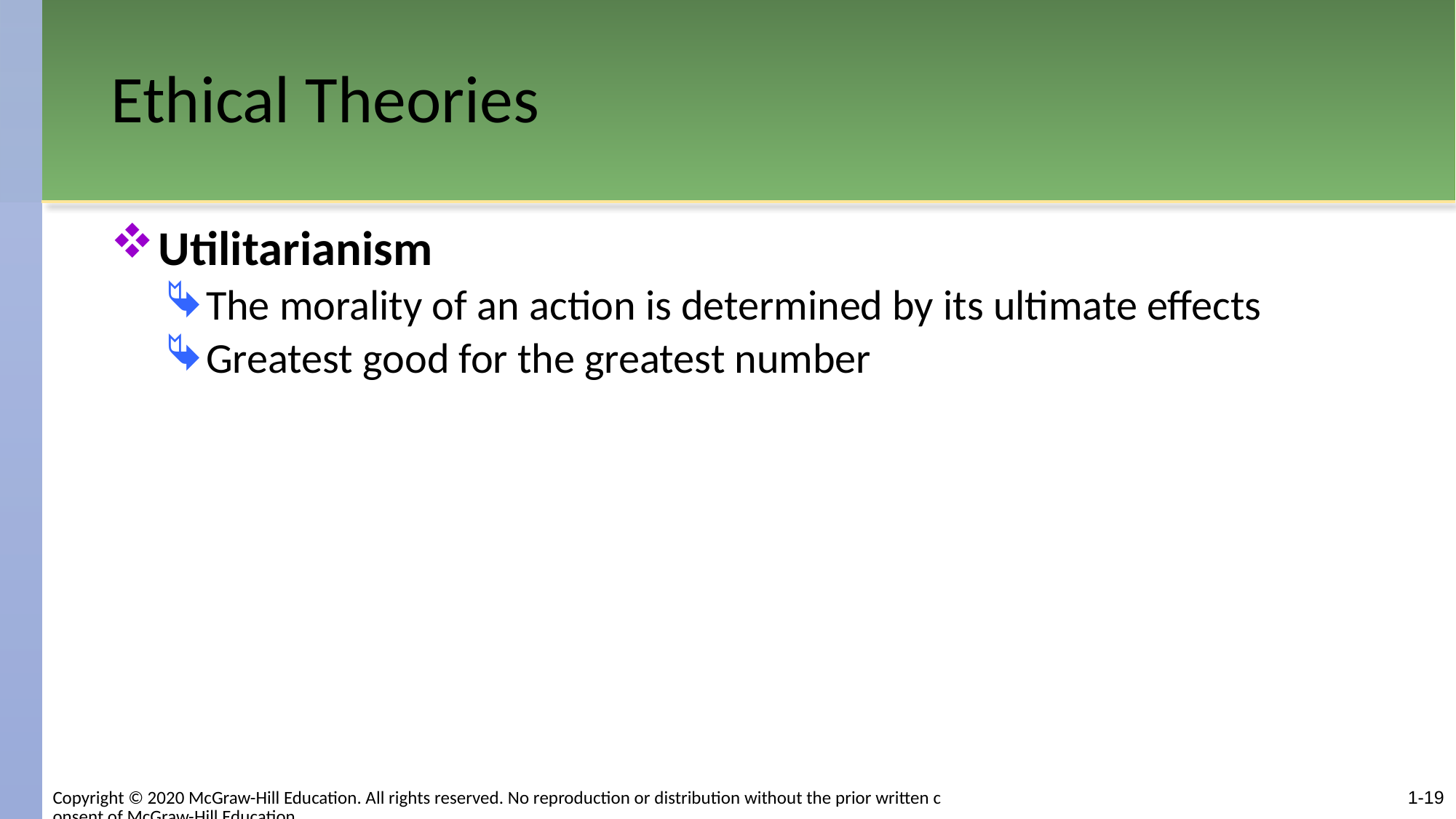

# Ethical Theories
Utilitarianism
The morality of an action is determined by its ultimate effects
Greatest good for the greatest number
1-19
Copyright © 2020 McGraw-Hill Education. All rights reserved. No reproduction or distribution without the prior written consent of McGraw-Hill Education.